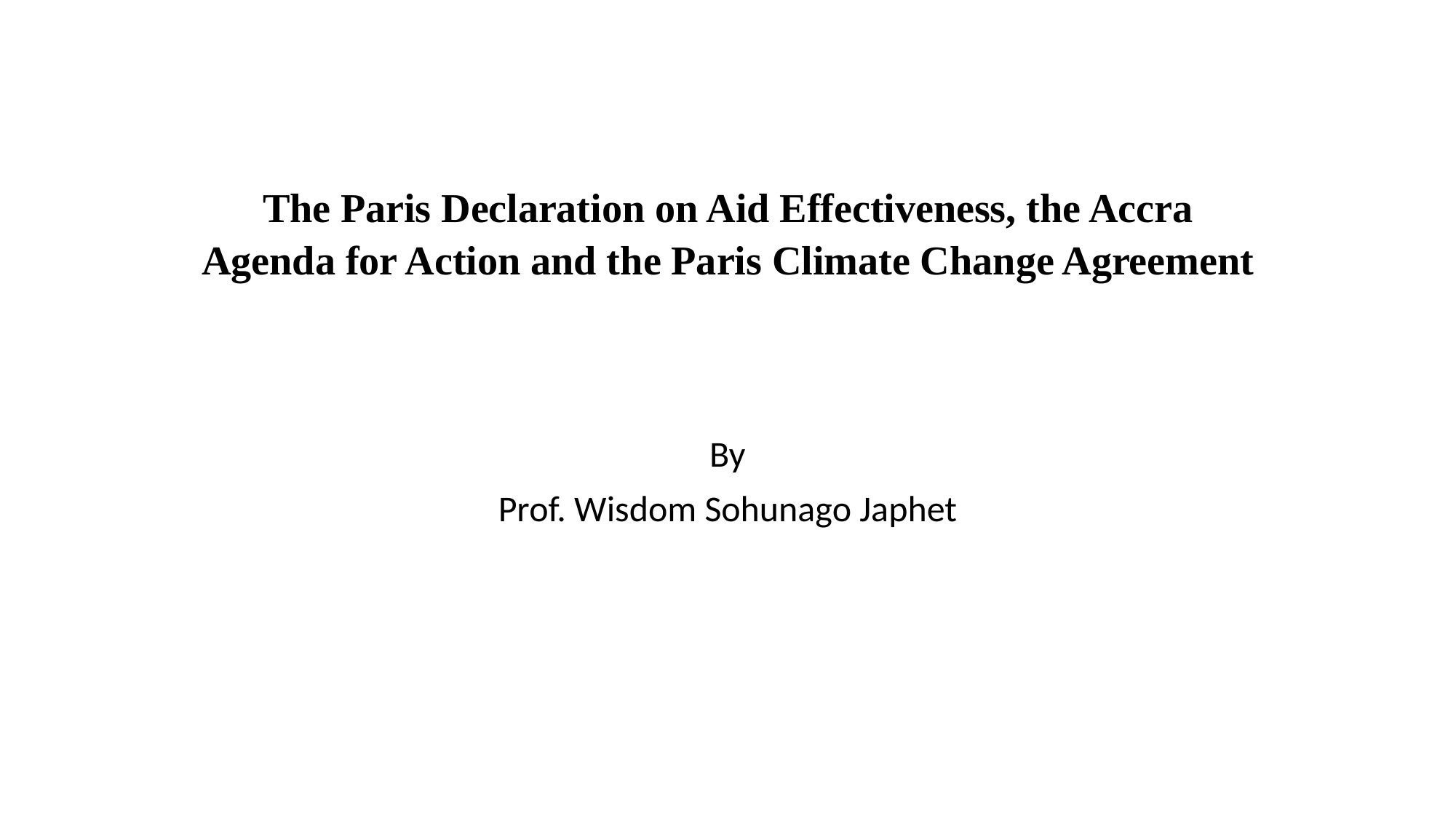

# The Paris Declaration on Aid Effectiveness, the Accra Agenda for Action and the Paris Climate Change Agreement
By
Prof. Wisdom Sohunago Japhet